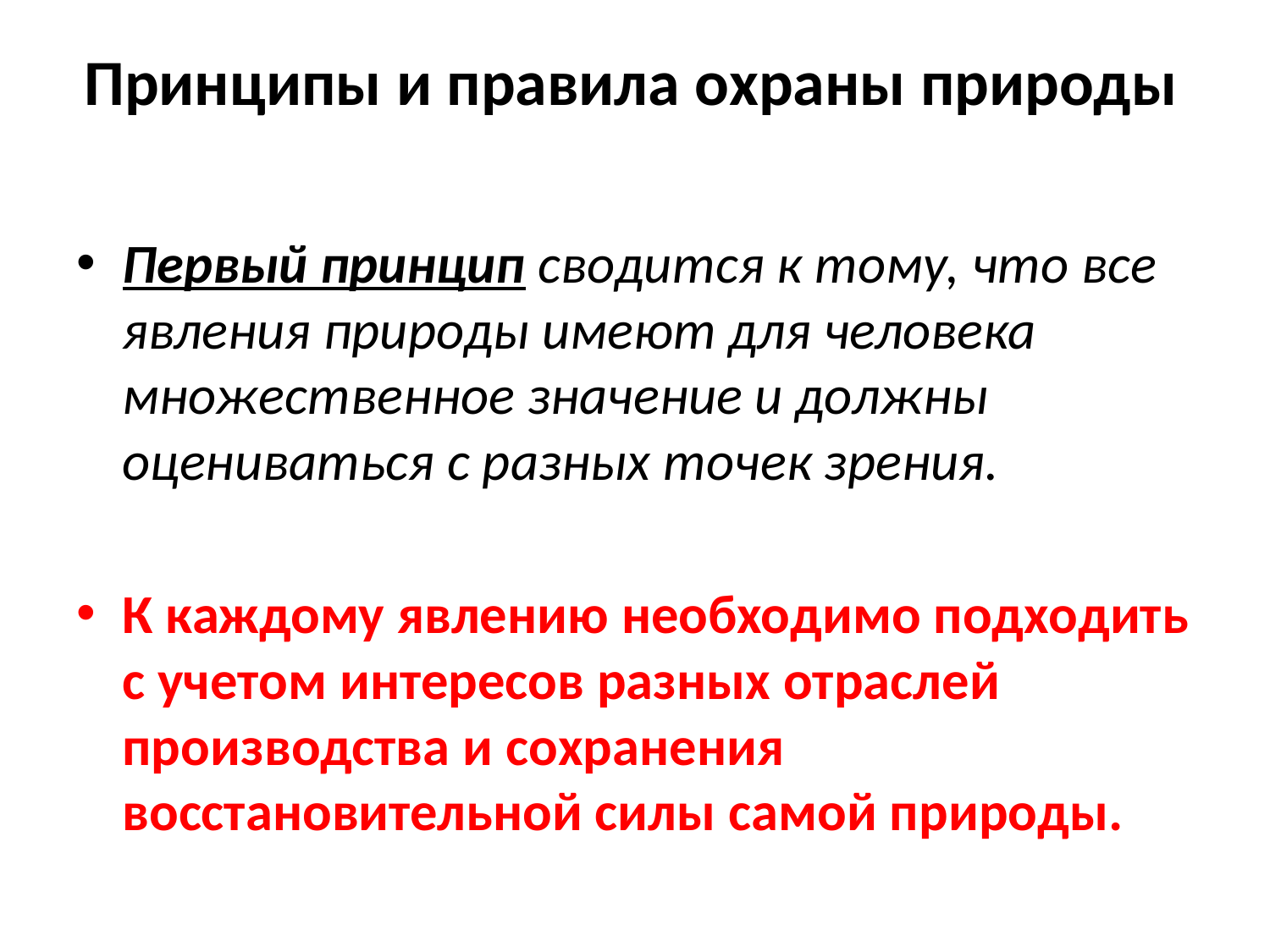

# Принципы и правила охраны природы
Первый принцип сводится к тому, что все явления природы имеют для человека множественное значение и должны оцениваться с разных точек зрения.

К каждому явлению необходимо подходить с учетом интересов разных отраслей производства и сохранения восстановительной силы самой природы.